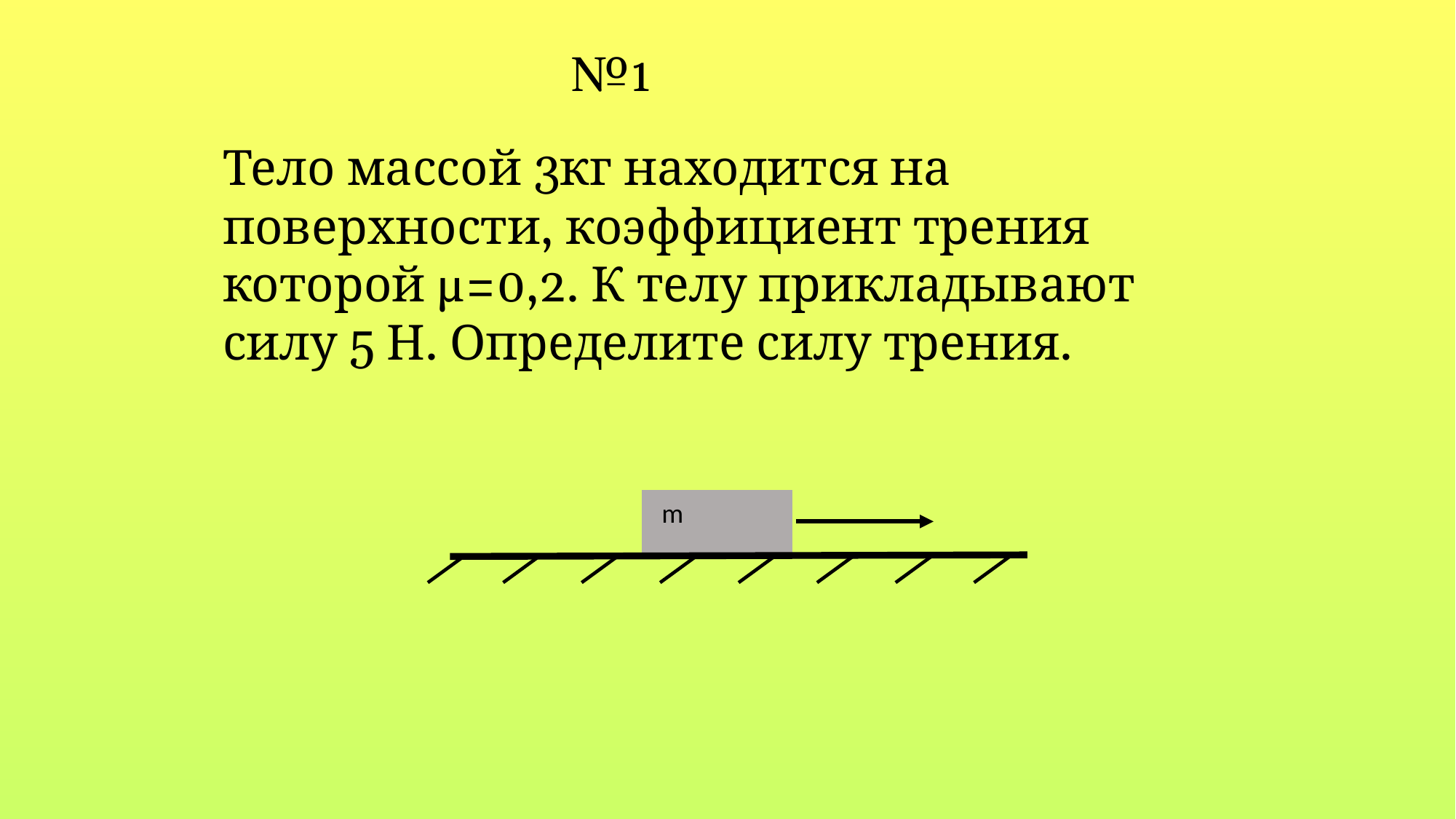

№1
Тело массой 3кг находится на поверхности, коэффициент трения которой μ=0,2. К телу прикладывают силу 5 Н. Определите силу трения.
m